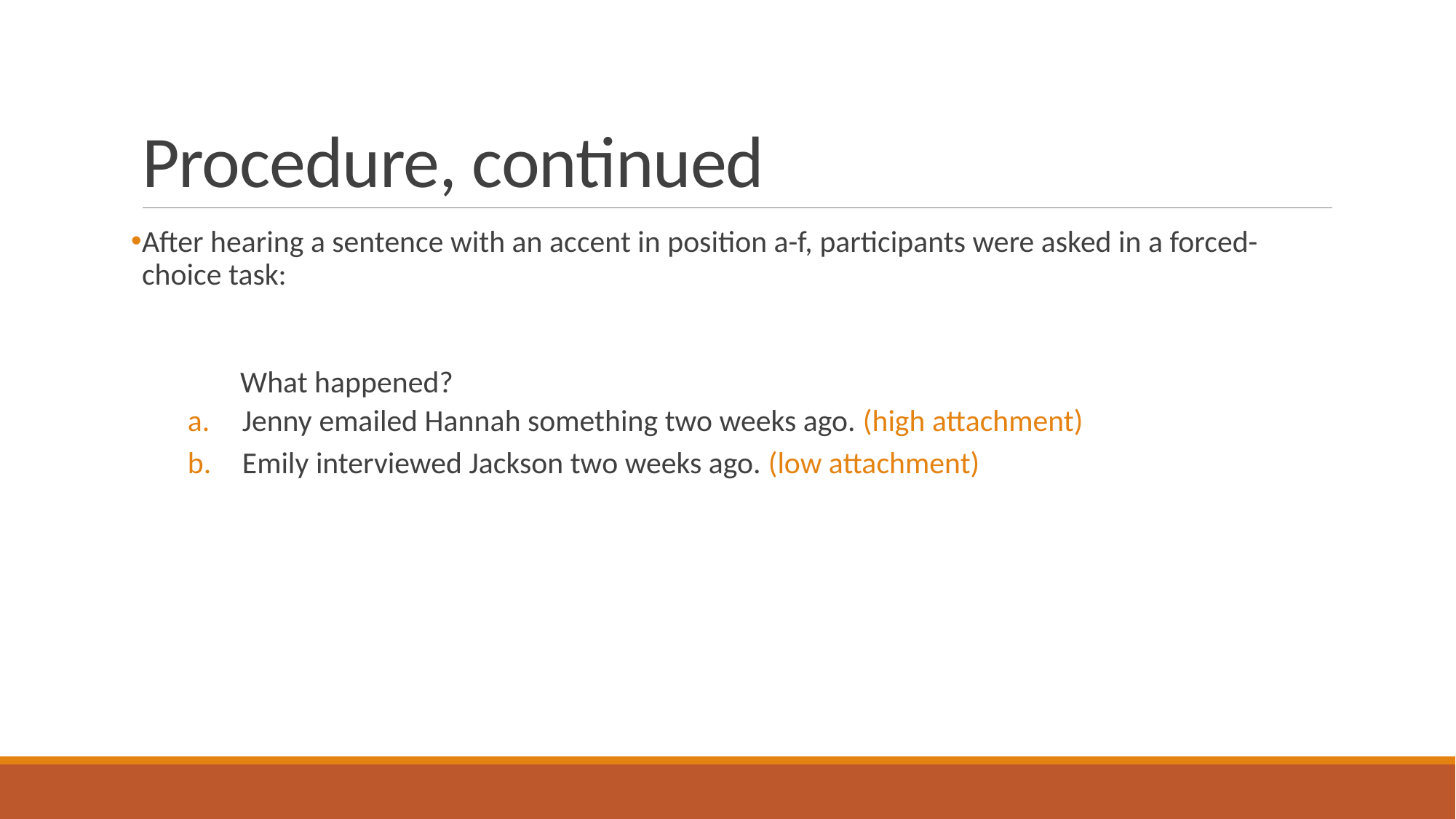

# Procedure, continued
After hearing a sentence with an accent in position a-f, participants were asked in a forced-choice task:

	What happened?
Jenny emailed Hannah something two weeks ago. (high attachment)
Emily interviewed Jackson two weeks ago. (low attachment)